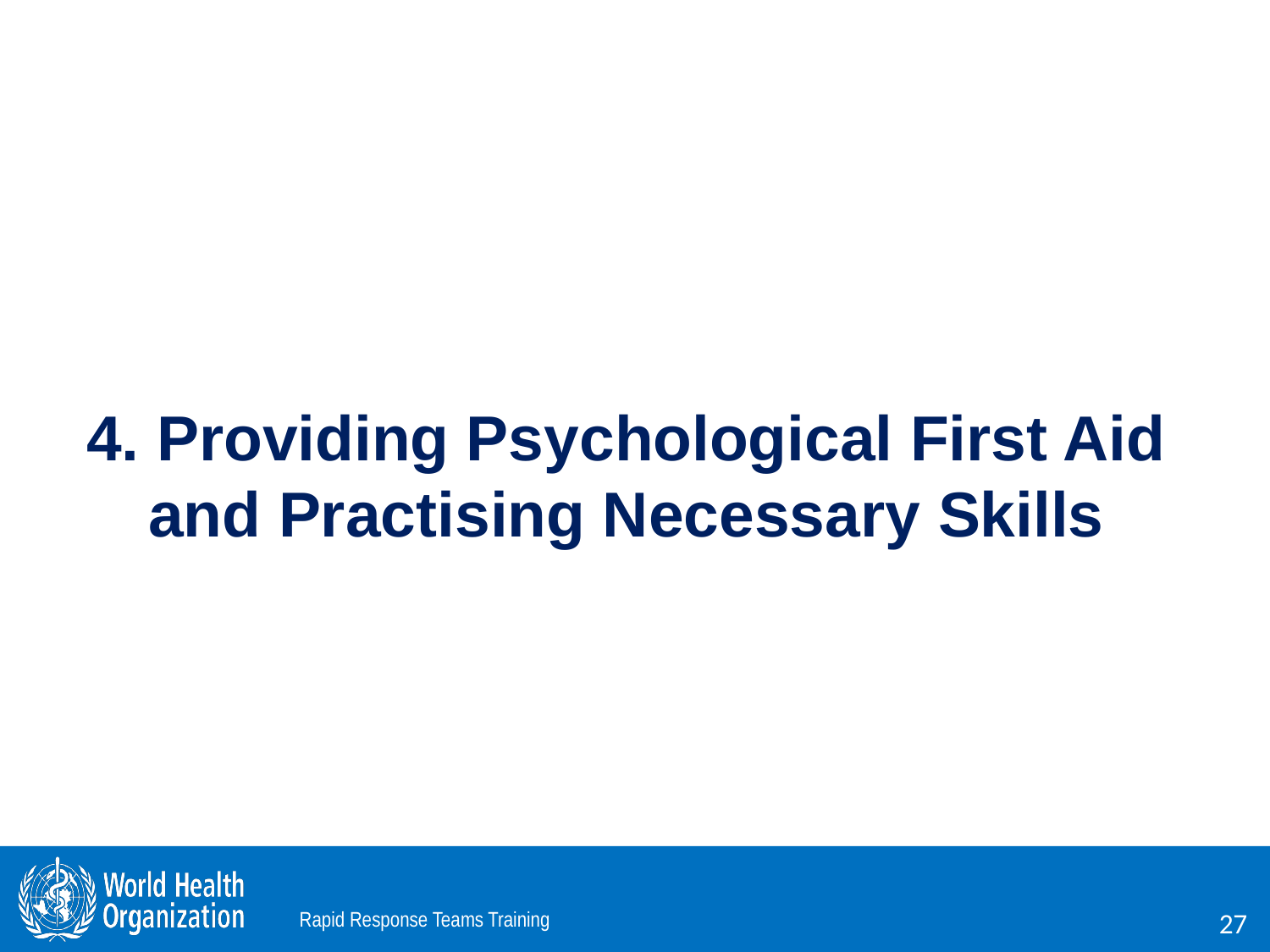

4. Providing Psychological First Aid and Practising Necessary Skills